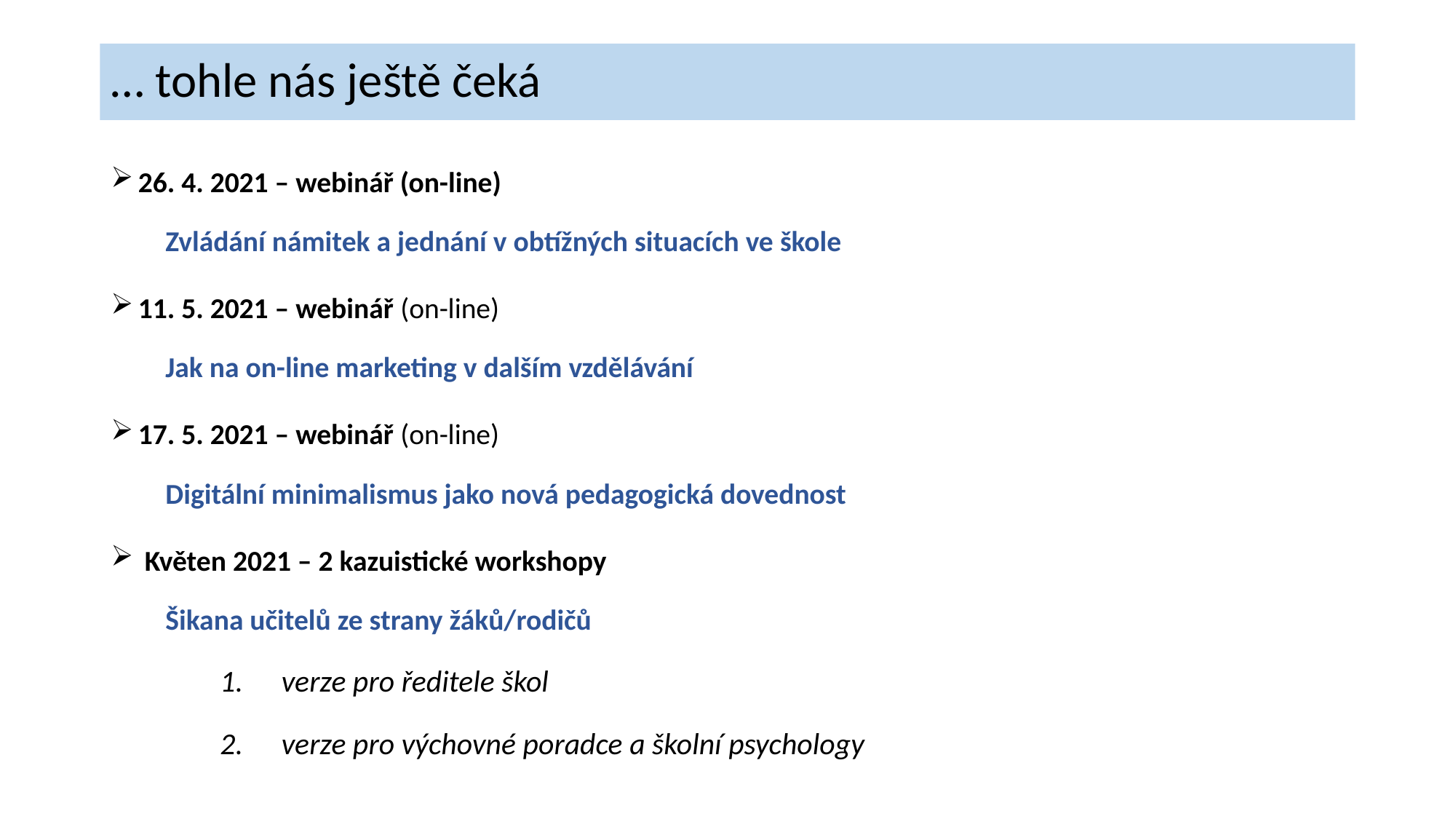

# … tohle nás ještě čeká
26. 4. 2021 – webinář (on-line)
Zvládání námitek a jednání v obtížných situacích ve škole
11. 5. 2021 – webinář (on-line)
Jak na on-line marketing v dalším vzdělávání
17. 5. 2021 – webinář (on-line)
Digitální minimalismus jako nová pedagogická dovednost
 Květen 2021 – 2 kazuistické workshopy
Šikana učitelů ze strany žáků/rodičů
verze pro ředitele škol
verze pro výchovné poradce a školní psychology